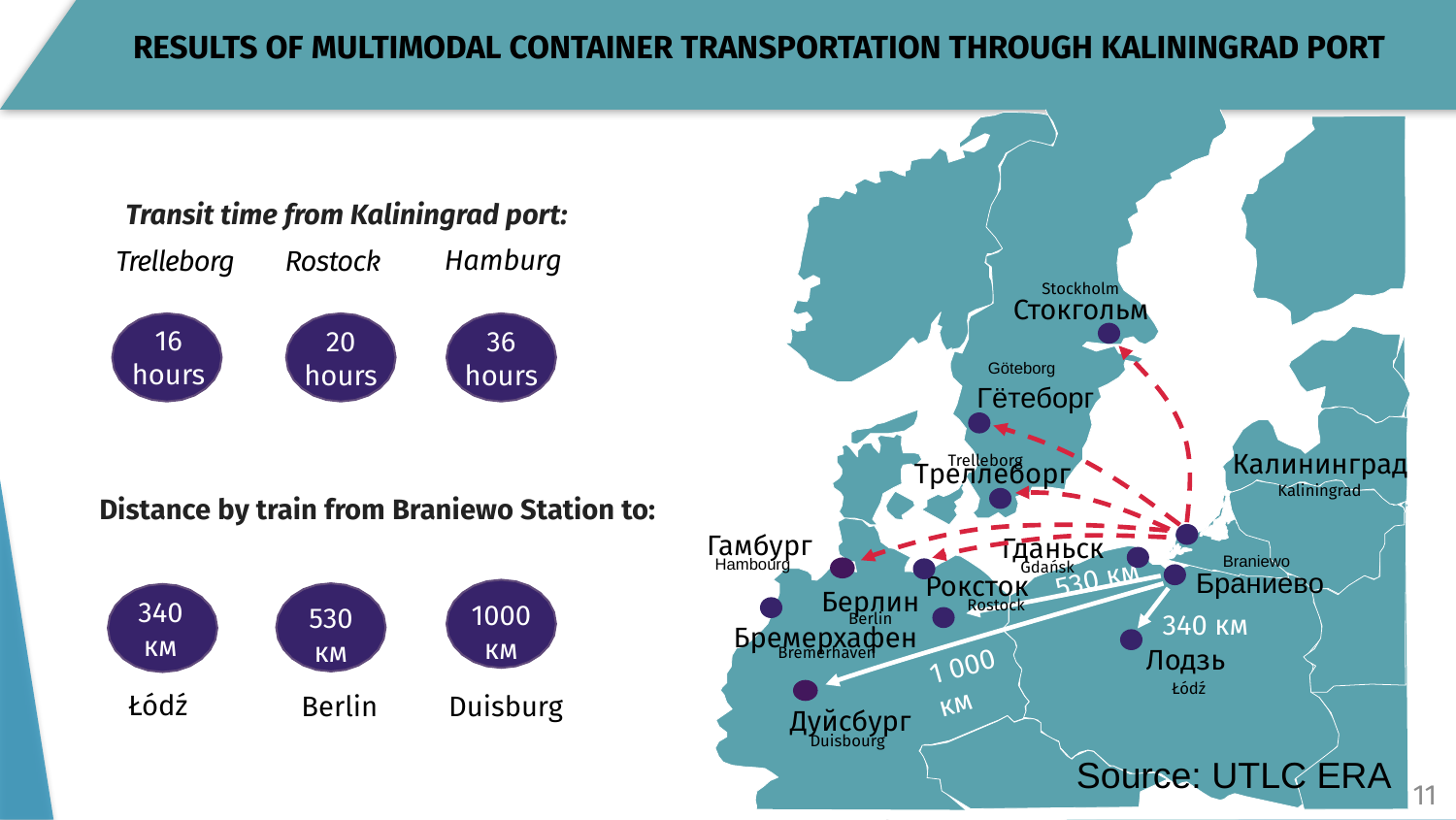

# RESULTS OF MULTIMODAL CONTAINER TRANSPORTATION THROUGH KALININGRAD PORT

20
hours

16
hours

36
hours

1000
км

530
км

340
км
530
km

Стокгольм

Гётеборг

Калининград
Треллеборг

Гамбург
Гданьск

530 км

Браниево

Роксток

Берлин

340 км

Бремерхафен

1 000 км
Лодзь

Дуйсбург

Transit time from Kaliningrad port:
Hamburg
Rostock
Trelleborg
Stockholm
Göteborg
Trelleborg
Kaliningrad
Distance by train from Braniewo Station to:
Braniewo
Hambourg
Gdańsk
Rostock
Berlin
Bremerhaven
Łódź
Łódź
Duisburg
Berlin
Duisbourg
Source: UTLC ERA
11